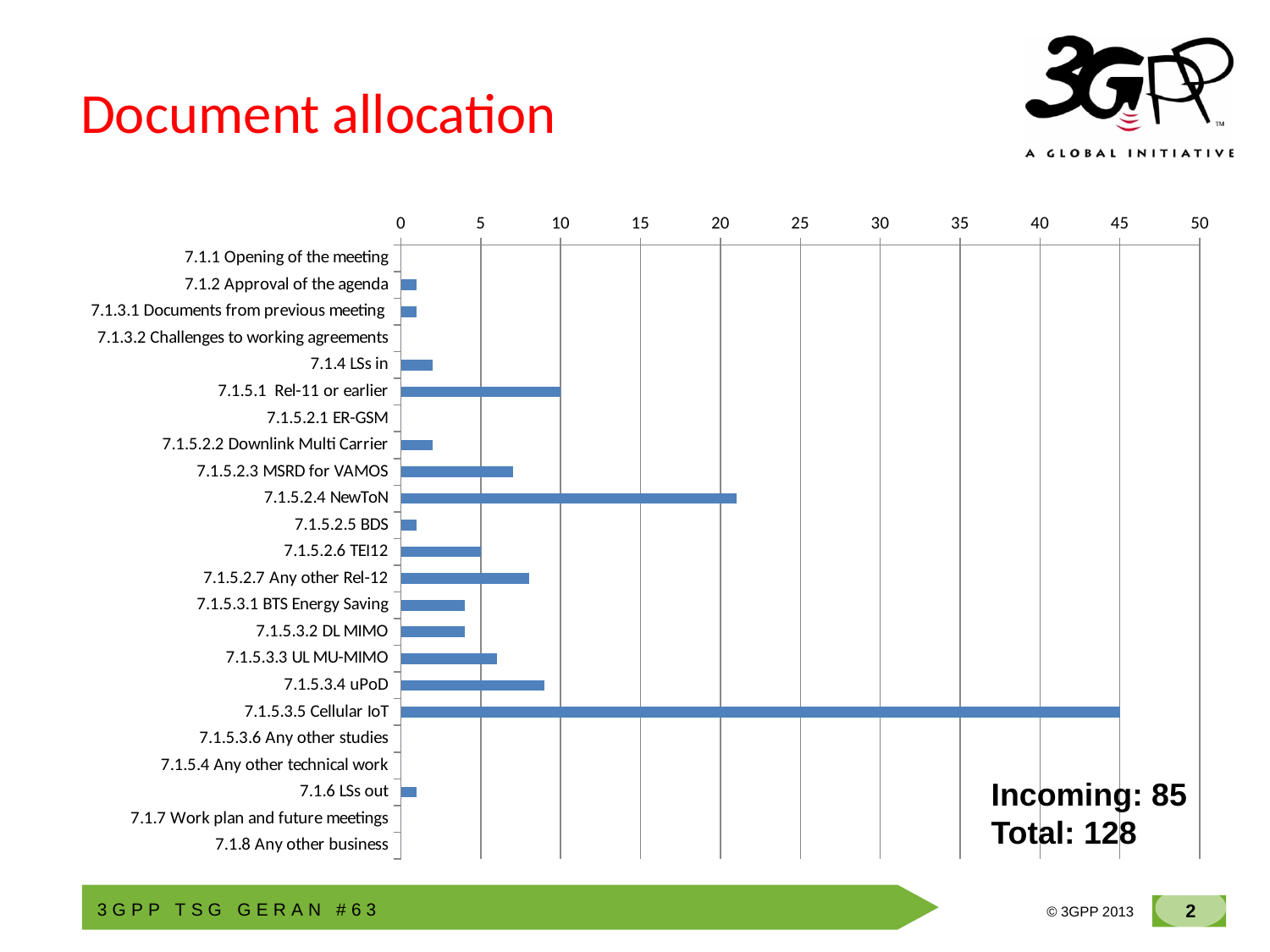

# Document allocation

### Chart

| Category |  |
|---|---|
| 7.1.1 Opening of the meeting | 0.0 |
| 7.1.2 Approval of the agenda | 1.0 |
| 7.1.3.1 Documents from previous meeting  | 1.0 |
| 7.1.3.2 Challenges to working agreements | 0.0 |
| 7.1.4 LSs in | 2.0 |
| 7.1.5.1  Rel-11 or earlier | 10.0 |
| 7.1.5.2.1 ER-GSM | 0.0 |
| 7.1.5.2.2 Downlink Multi Carrier | 2.0 |
| 7.1.5.2.3 MSRD for VAMOS | 7.0 |
| 7.1.5.2.4 NewToN | 21.0 |
| 7.1.5.2.5 BDS | 1.0 |
| 7.1.5.2.6 TEI12 | 5.0 |
| 7.1.5.2.7 Any other Rel-12 | 8.0 |
| 7.1.5.3.1 BTS Energy Saving | 4.0 |
| 7.1.5.3.2 DL MIMO | 4.0 |
| 7.1.5.3.3 UL MU-MIMO | 6.0 |
| 7.1.5.3.4 uPoD | 9.0 |
| 7.1.5.3.5 Cellular IoT | 45.0 |
| 7.1.5.3.6 Any other studies | 0.0 |
| 7.1.5.4 Any other technical work | 0.0 |
| 7.1.6 LSs out | 1.0 |
| 7.1.7 Work plan and future meetings | 0.0 |
| 7.1.8 Any other business | 0.0 |
Incoming: 85
Total: 128